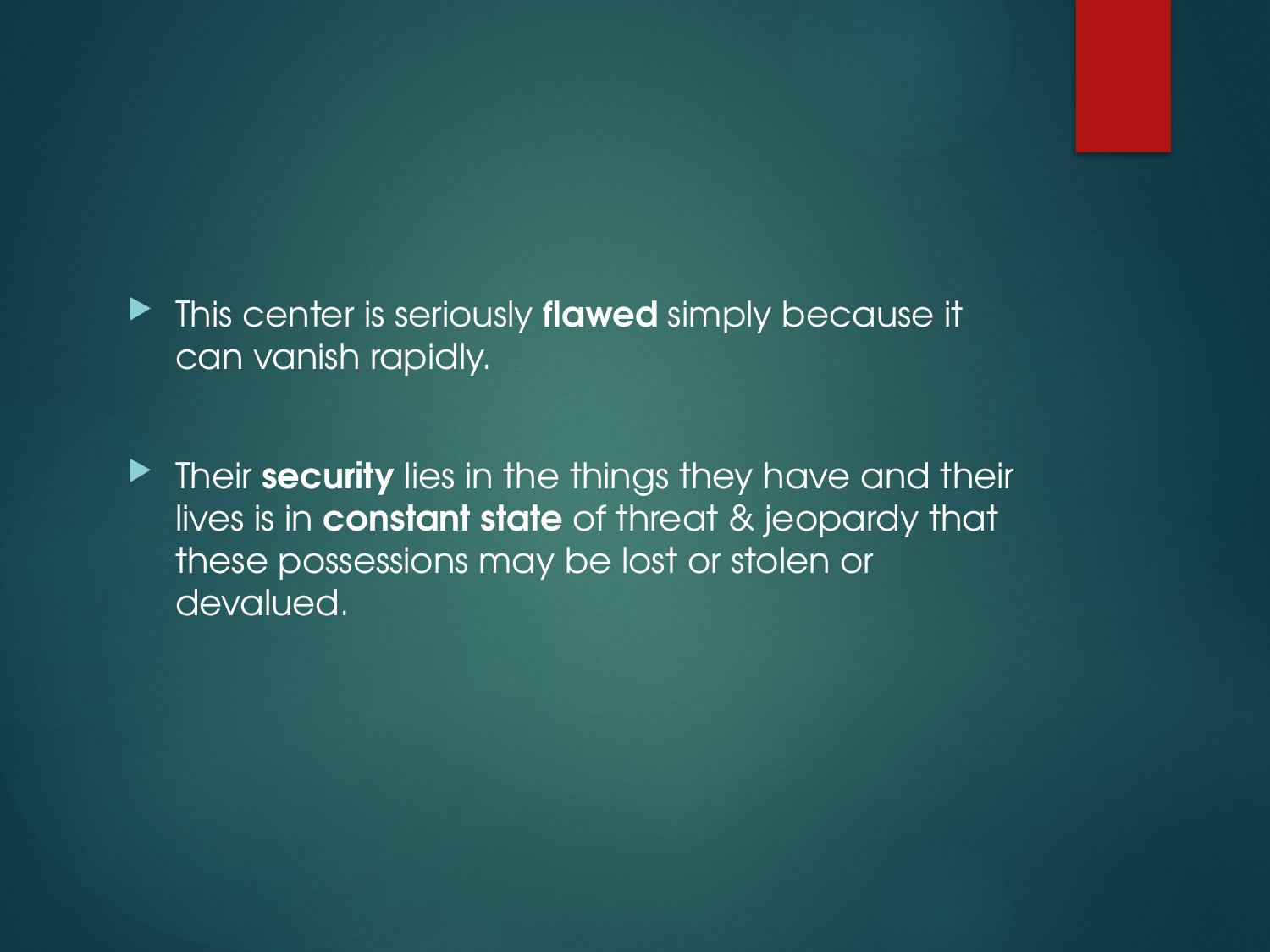

#
This center is seriously flawed simply because it can vanish rapidly.

Their security lies in the things they have and their lives is in constant state of threat & jeopardy that these possessions may be lost or stolen or devalued.